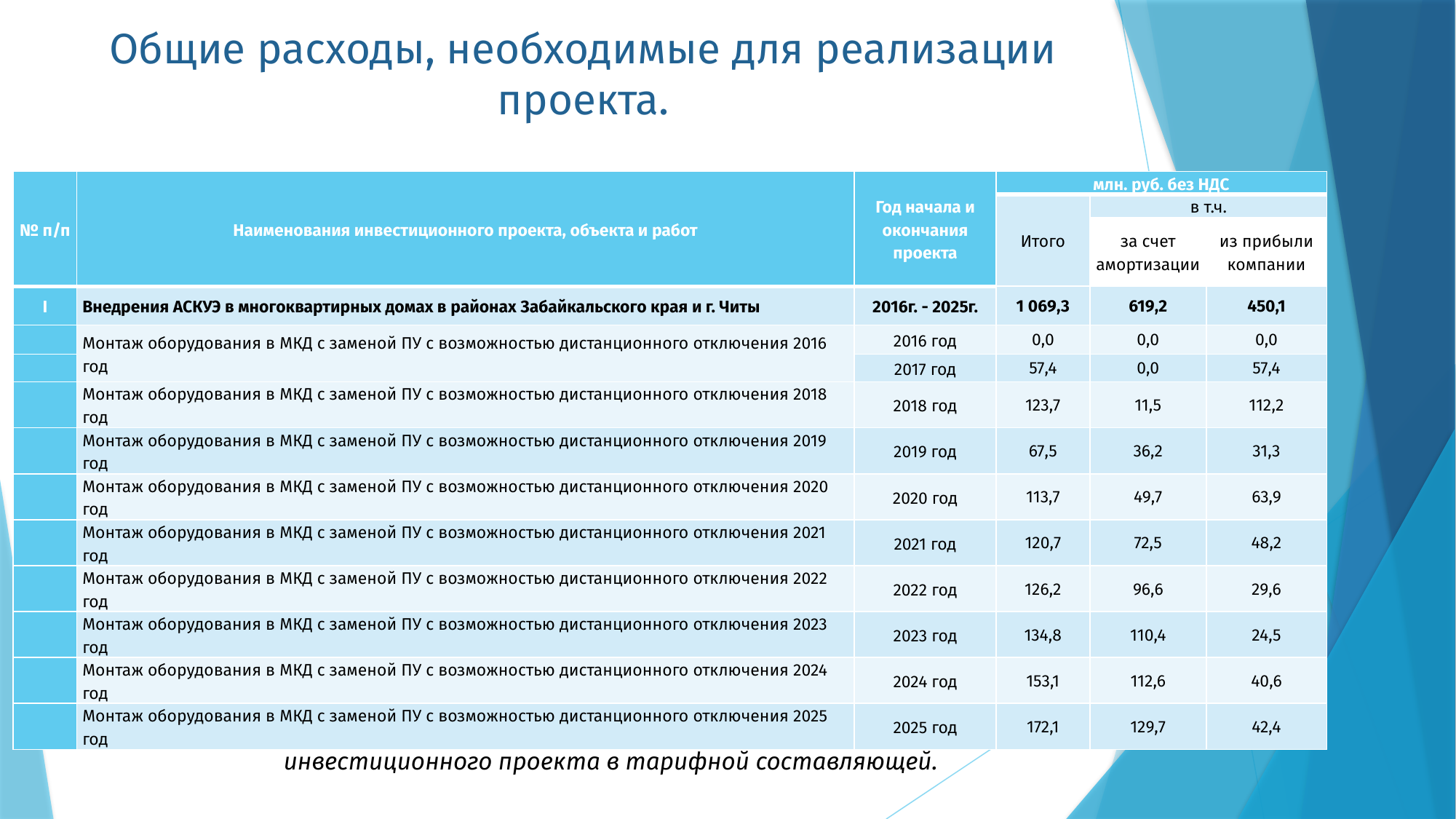

# Общие расходы, необходимые для реализации проекта.
| № п/п | Наименования инвестиционного проекта, объекта и работ | Год начала и окончания проекта | млн. руб. без НДС |  |  |
| --- | --- | --- | --- | --- | --- |
|  |  |  | Итого | в т.ч. |  |
|  |  |  |  | за счет амортизации | из прибыли компании |
| I | Внедрения АСКУЭ в многоквартирных домах в районах Забайкальского края и г. Читы | 2016г. - 2025г. | 1 069,3 | 619,2 | 450,1 |
|  | Монтаж оборудования в МКД с заменой ПУ с возможностью дистанционного отключения 2016 год | 2016 год | 0,0 | 0,0 | 0,0 |
|  |  | 2017 год | 57,4 | 0,0 | 57,4 |
|  | Монтаж оборудования в МКД с заменой ПУ с возможностью дистанционного отключения 2018 год | 2018 год | 123,7 | 11,5 | 112,2 |
|  | Монтаж оборудования в МКД с заменой ПУ с возможностью дистанционного отключения 2019 год | 2019 год | 67,5 | 36,2 | 31,3 |
|  | Монтаж оборудования в МКД с заменой ПУ с возможностью дистанционного отключения 2020 год | 2020 год | 113,7 | 49,7 | 63,9 |
|  | Монтаж оборудования в МКД с заменой ПУ с возможностью дистанционного отключения 2021 год | 2021 год | 120,7 | 72,5 | 48,2 |
|  | Монтаж оборудования в МКД с заменой ПУ с возможностью дистанционного отключения 2022 год | 2022 год | 126,2 | 96,6 | 29,6 |
|  | Монтаж оборудования в МКД с заменой ПУ с возможностью дистанционного отключения 2023 год | 2023 год | 134,8 | 110,4 | 24,5 |
|  | Монтаж оборудования в МКД с заменой ПУ с возможностью дистанционного отключения 2024 год | 2024 год | 153,1 | 112,6 | 40,6 |
|  | Монтаж оборудования в МКД с заменой ПУ с возможностью дистанционного отключения 2025 год | 2025 год | 172,1 | 129,7 | 42,4 |
Период окупаемости (PBP) около 3,26 лет.
		Время, требуемое для покрытия начальных инвестиций за счет чистого 			денежного потока, генерируемого проектом и стоимости
		инвестиционного проекта в тарифной составляющей.